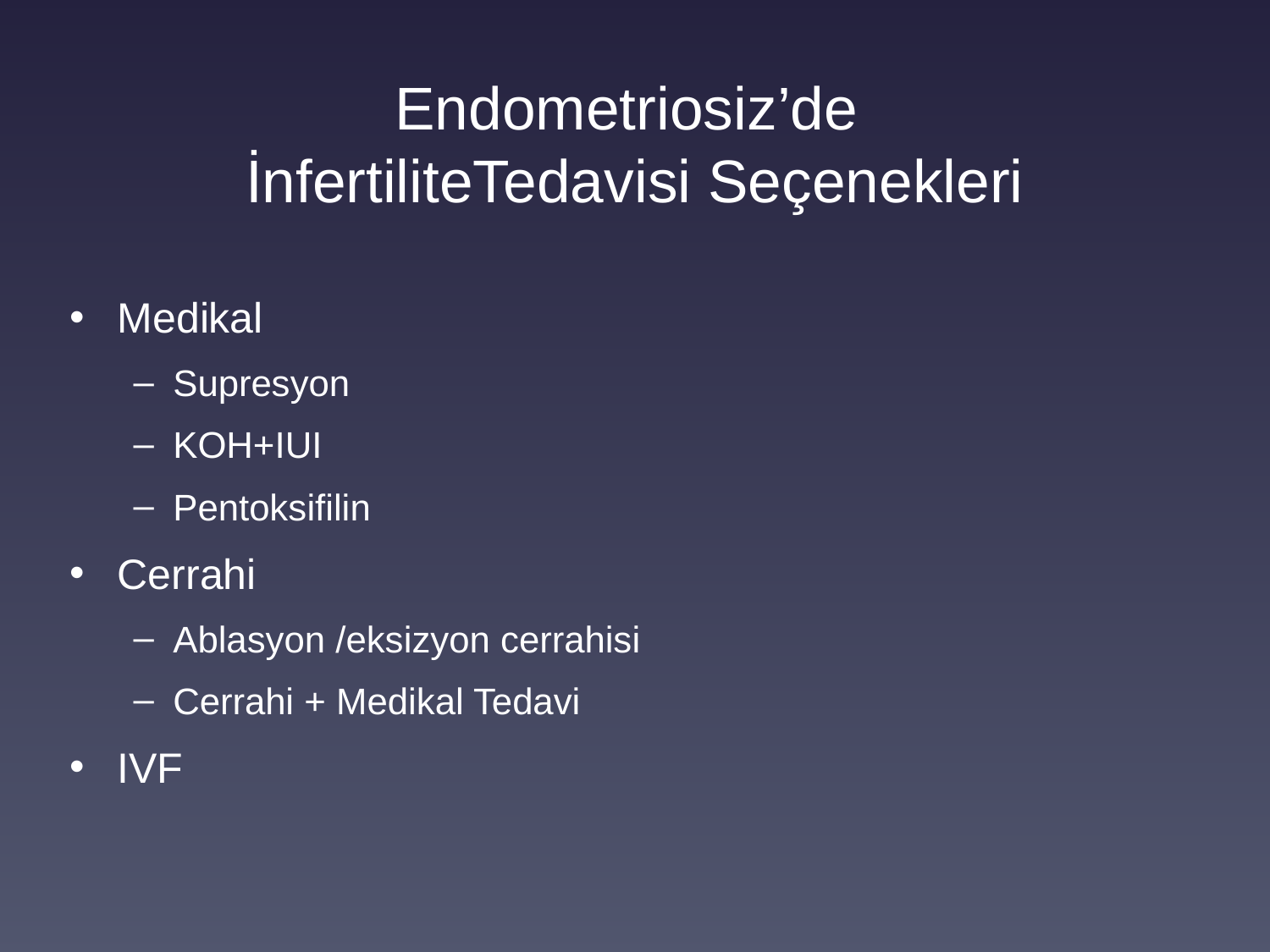

# Endometriosiz’de
İnfertiliteTedavisi Seçenekleri
Medikal
Supresyon
KOH+IUI
Pentoksifilin
Cerrahi
Ablasyon /eksizyon cerrahisi
Cerrahi + Medikal Tedavi
IVF